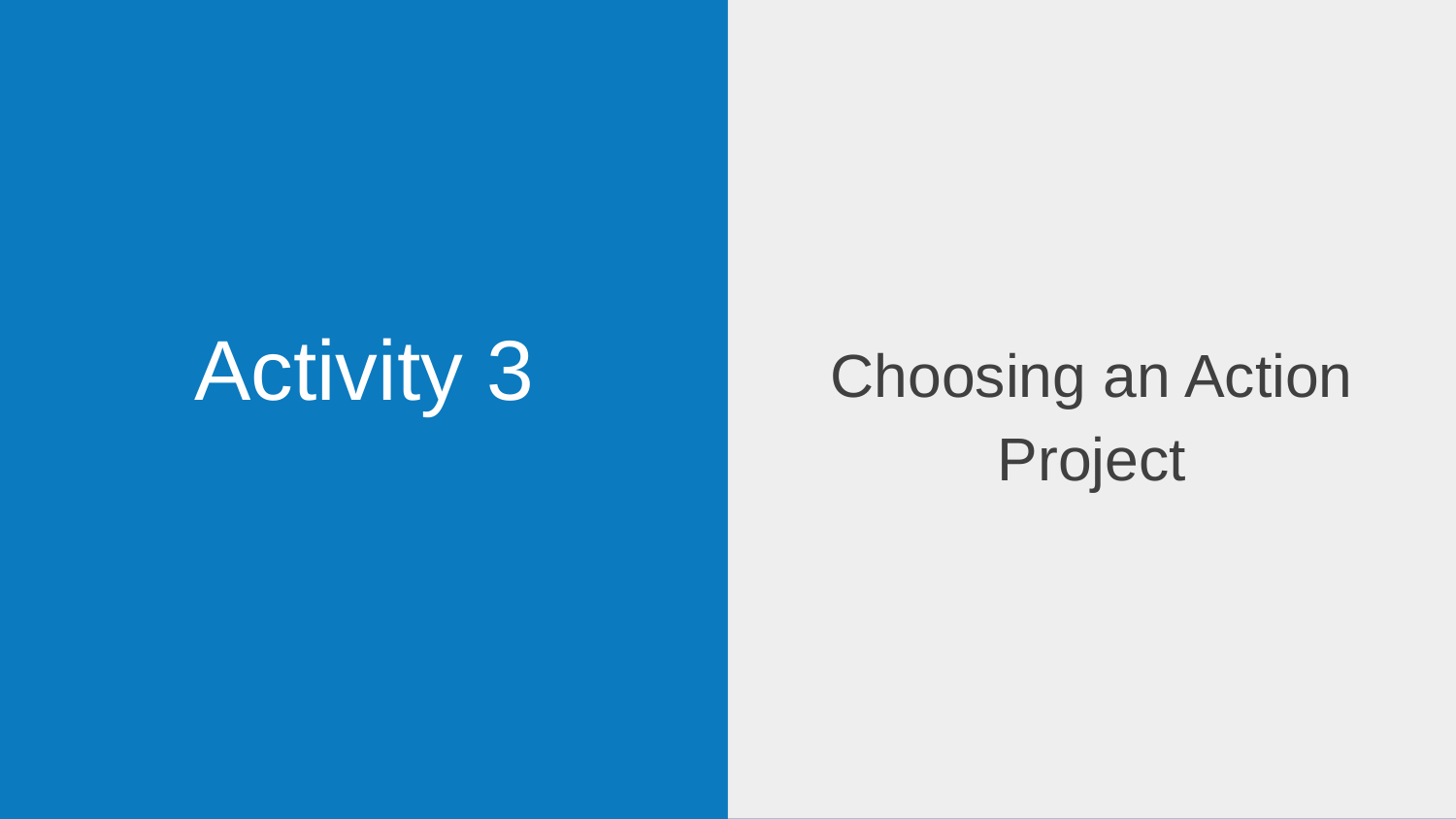

Choosing an Action Project
# Activity 3